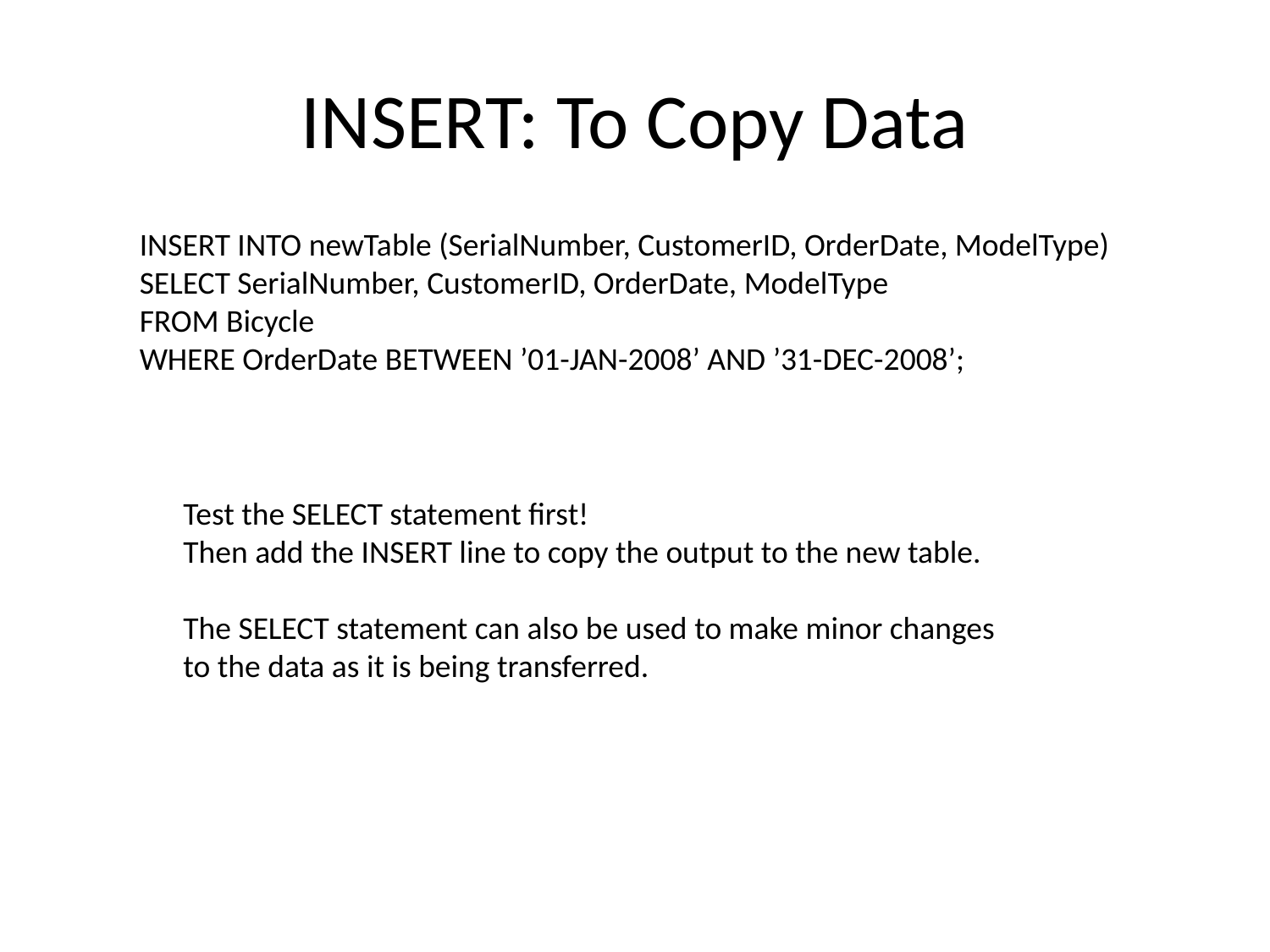

# INSERT: To Copy Data
INSERT INTO newTable (SerialNumber, CustomerID, OrderDate, ModelType)
SELECT SerialNumber, CustomerID, OrderDate, ModelType
FROM Bicycle
WHERE OrderDate BETWEEN ’01-JAN-2008’ AND ’31-DEC-2008’;
Test the SELECT statement first!
Then add the INSERT line to copy the output to the new table.

The SELECT statement can also be used to make minor changes to the data as it is being transferred.